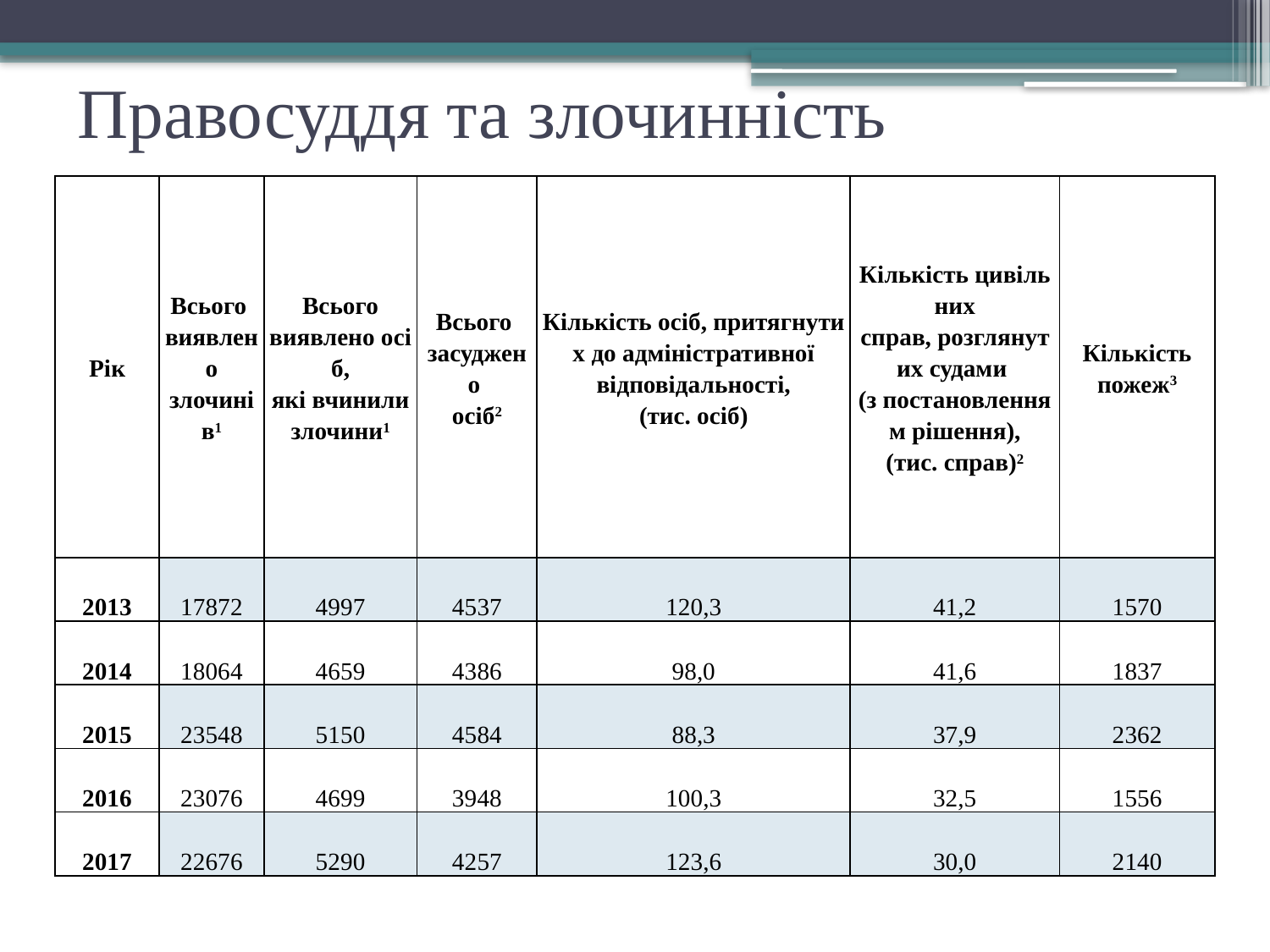

# Правосуддя та злочинність
| Рік | Всього  виявлено злочинів1 | Всього виявлено осіб, які вчинили злочини1 | Всього  засуджено  осіб2 | Кількість осіб, притягнутих до адміністративної відповідальності, (тис. осіб) | Кількість цивільних справ, розглянутих судами  (з постановленням рішення), (тис. справ)2 | Кількість пожеж3 |
| --- | --- | --- | --- | --- | --- | --- |
| 2013 | 17872 | 4997 | 4537 | 120,3 | 41,2 | 1570 |
| 2014 | 18064 | 4659 | 4386 | 98,0 | 41,6 | 1837 |
| 2015 | 23548 | 5150 | 4584 | 88,3 | 37,9 | 2362 |
| 2016 | 23076 | 4699 | 3948 | 100,3 | 32,5 | 1556 |
| 2017 | 22676 | 5290 | 4257 | 123,6 | 30,0 | 2140 |